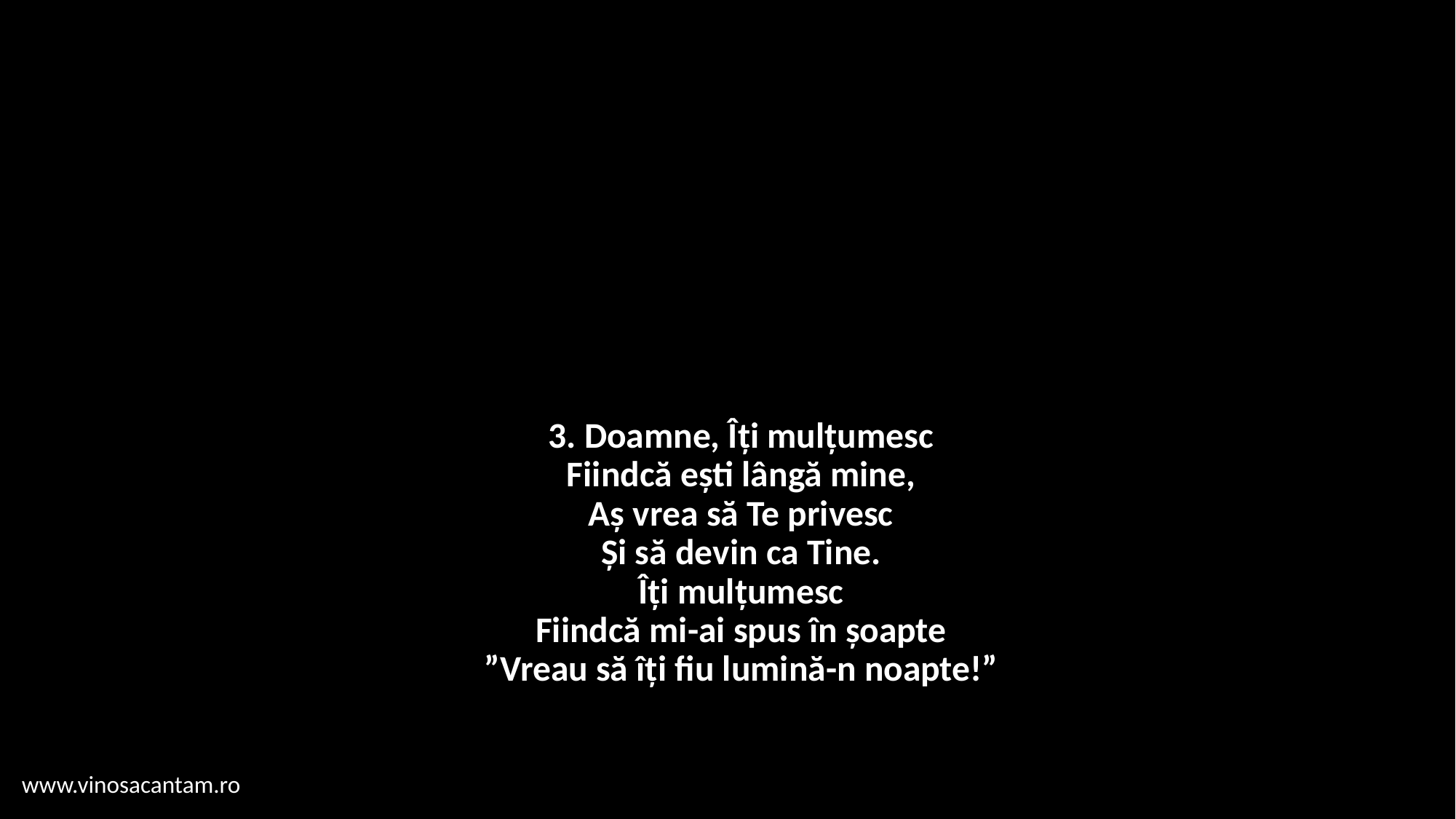

# 3. Doamne, Îți mulțumesc Fiindcă ești lângă mine, Aș vrea să Te privesc Și să devin ca Tine. Îți mulțumesc Fiindcă mi-ai spus în șoapte ”Vreau să îți fiu lumină-n noapte!”
www.vinosacantam.ro